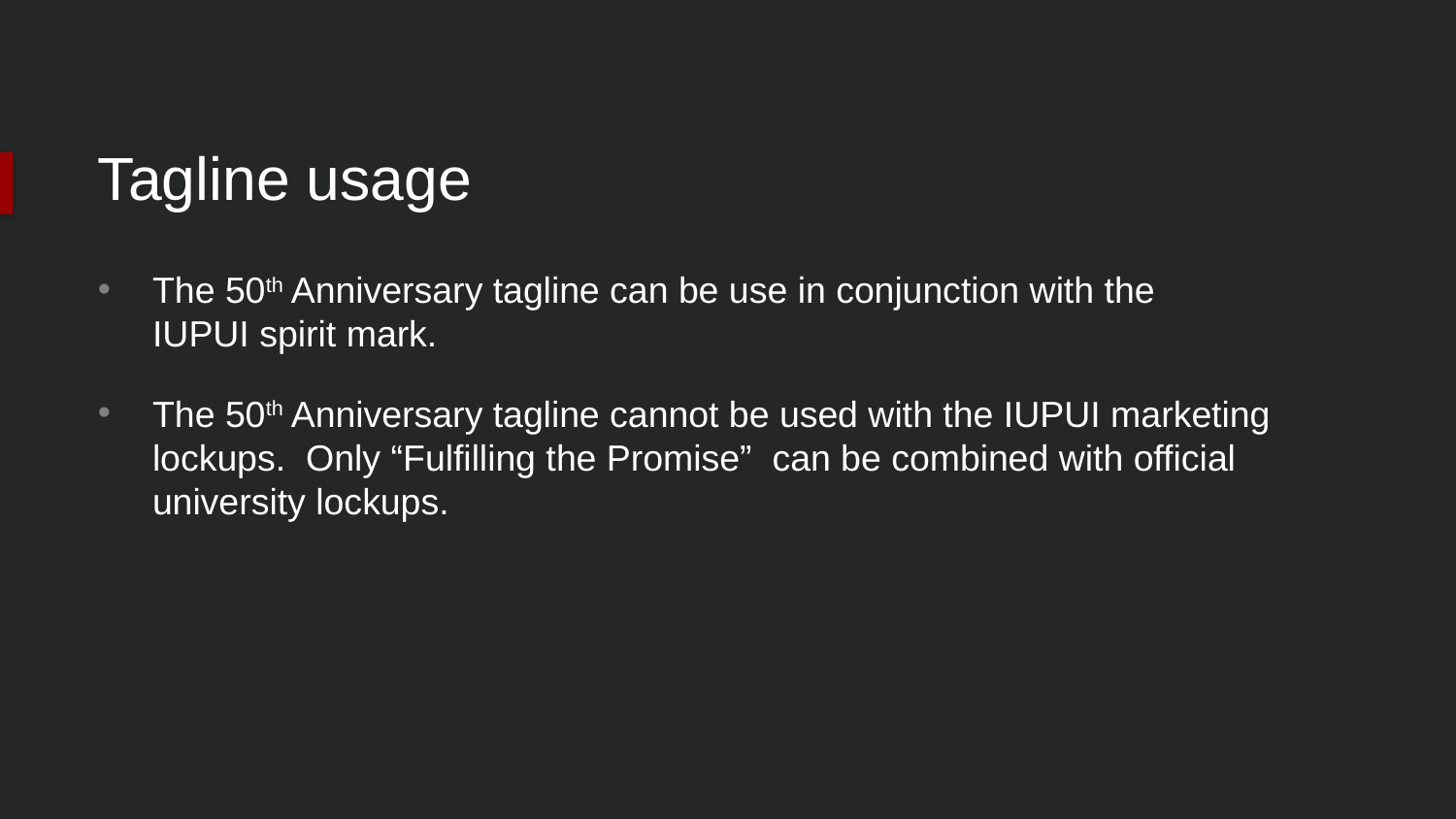

# Tagline usage
The 50th Anniversary tagline can be use in conjunction with the
IUPUI spirit mark.
The 50th Anniversary tagline cannot be used with the IUPUI marketing lockups.  Only “Fulfilling the Promise”  can be combined with official university lockups.